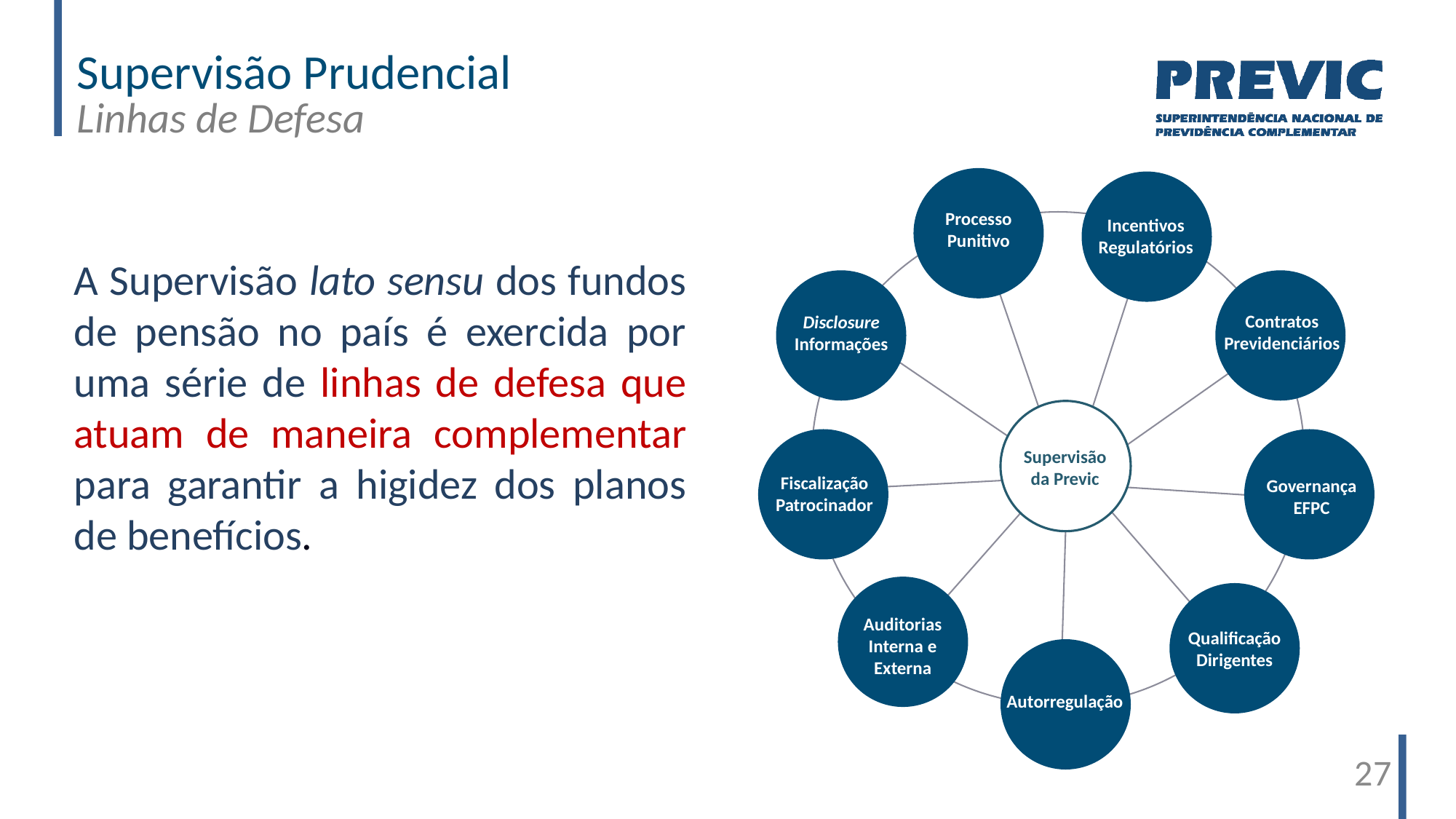

Supervisão Prudencial
Linhas de Defesa

Processo
Punitivo

Incentivos Regulatórios
A Supervisão lato sensu dos fundos de pensão no país é exercida por uma série de linhas de defesa que atuam de maneira complementar para garantir a higidez dos planos de benefícios.

Disclosure Informações

Contratos Previdenciários

Fiscalização Patrocinador

Governança EFPC
Supervisão da Previc

Auditorias Interna e Externa

Qualificação Dirigentes

Autorregulação